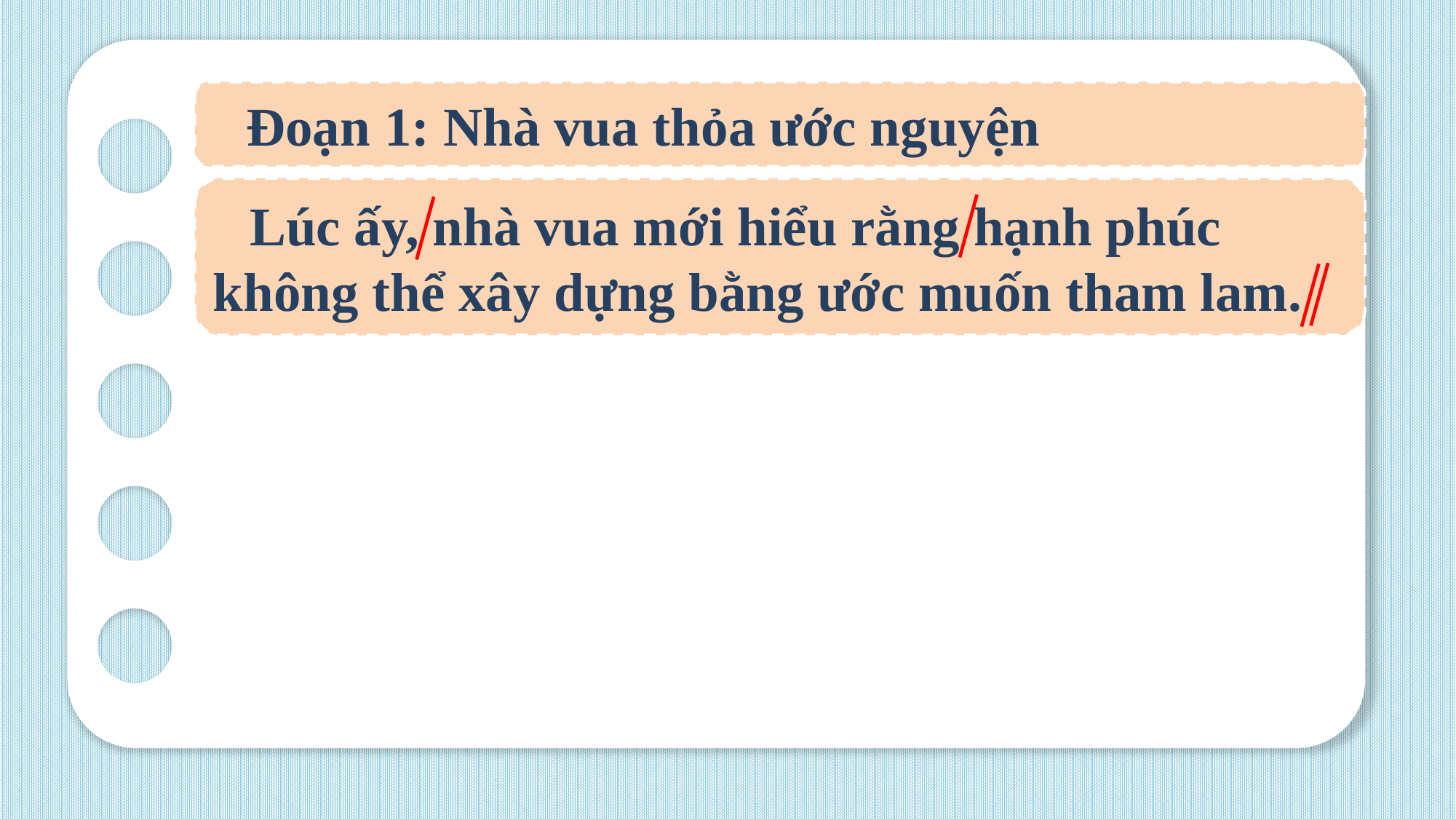

Đoạn 1: Nhà vua thỏa ước nguyện
   Lúc ấy, nhà vua mới hiểu rằng hạnh phúc không thể xây dựng bằng ước muốn tham lam.